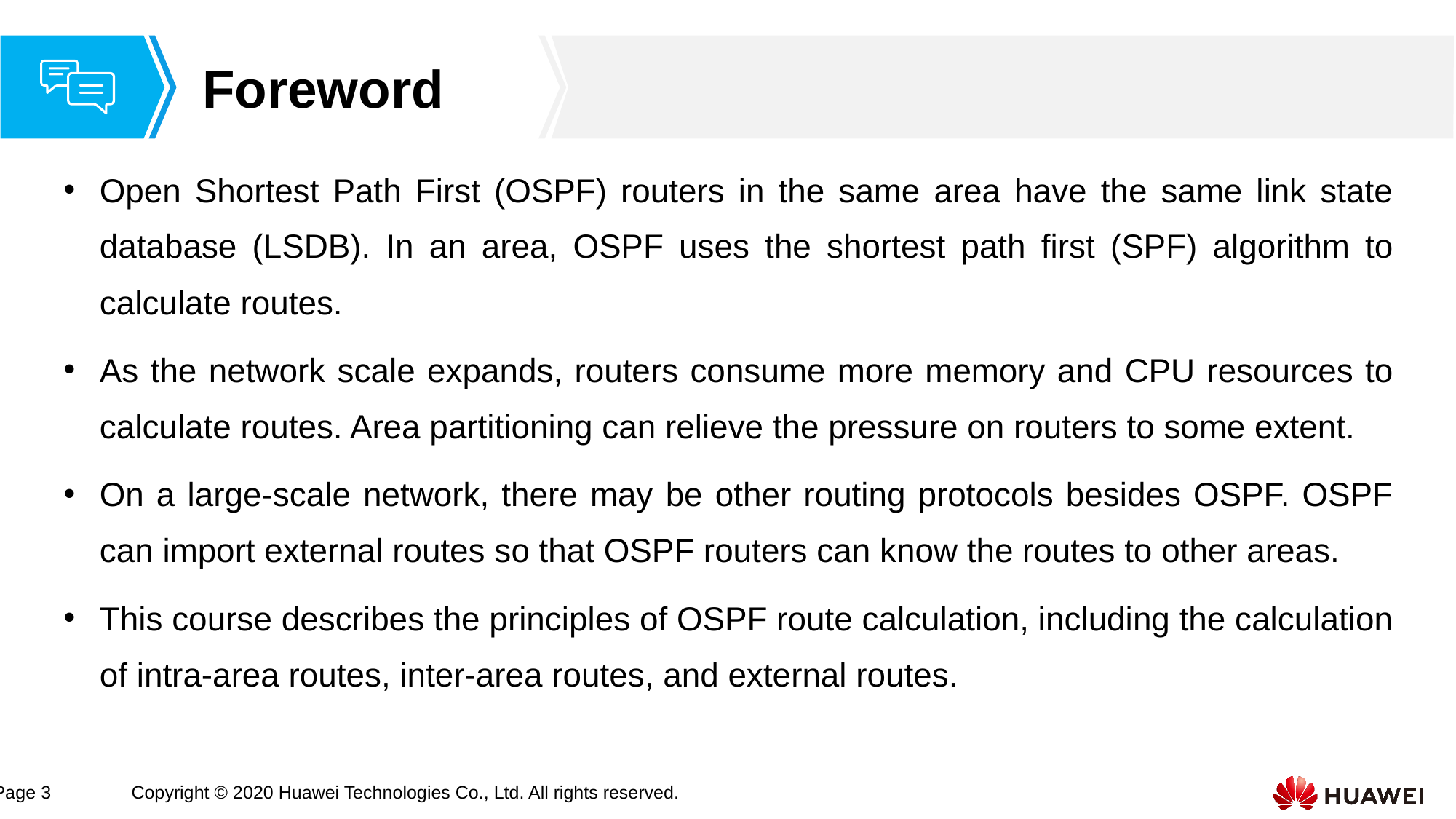

Open Shortest Path First (OSPF) routers in the same area have the same link state database (LSDB). In an area, OSPF uses the shortest path first (SPF) algorithm to calculate routes.
As the network scale expands, routers consume more memory and CPU resources to calculate routes. Area partitioning can relieve the pressure on routers to some extent.
On a large-scale network, there may be other routing protocols besides OSPF. OSPF can import external routes so that OSPF routers can know the routes to other areas.
This course describes the principles of OSPF route calculation, including the calculation of intra-area routes, inter-area routes, and external routes.